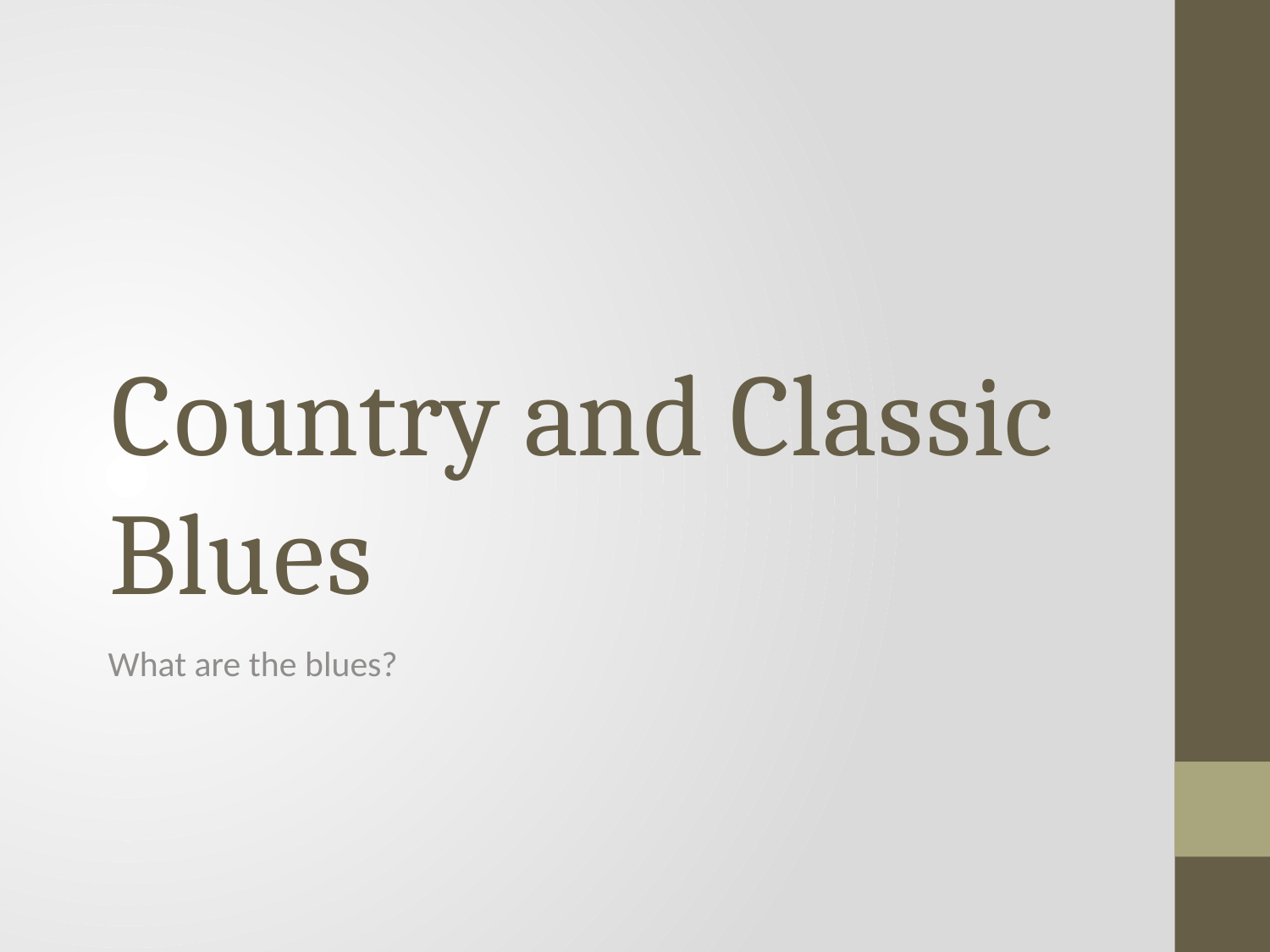

# Country and Classic Blues
What are the blues?